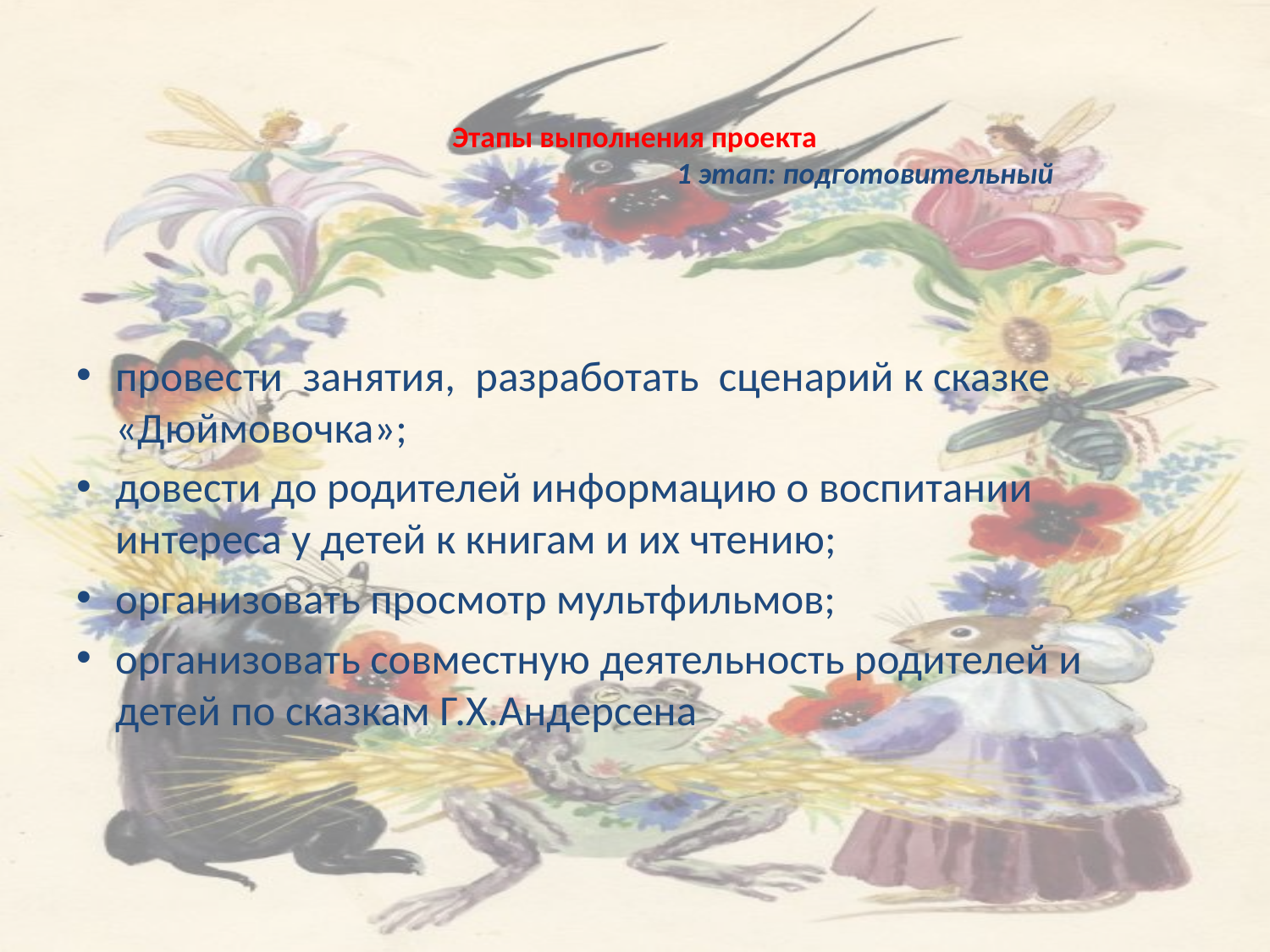

# Этапы выполнения проекта 1 этап: подготовительный

провести  занятия,  разработать  сценарий к сказке «Дюймовочка»;
довести до родителей информацию о воспитании интереса у детей к книгам и их чтению;
организовать просмотр мультфильмов;
организовать совместную деятельность родителей и детей по сказкам Г.Х.Андерсена